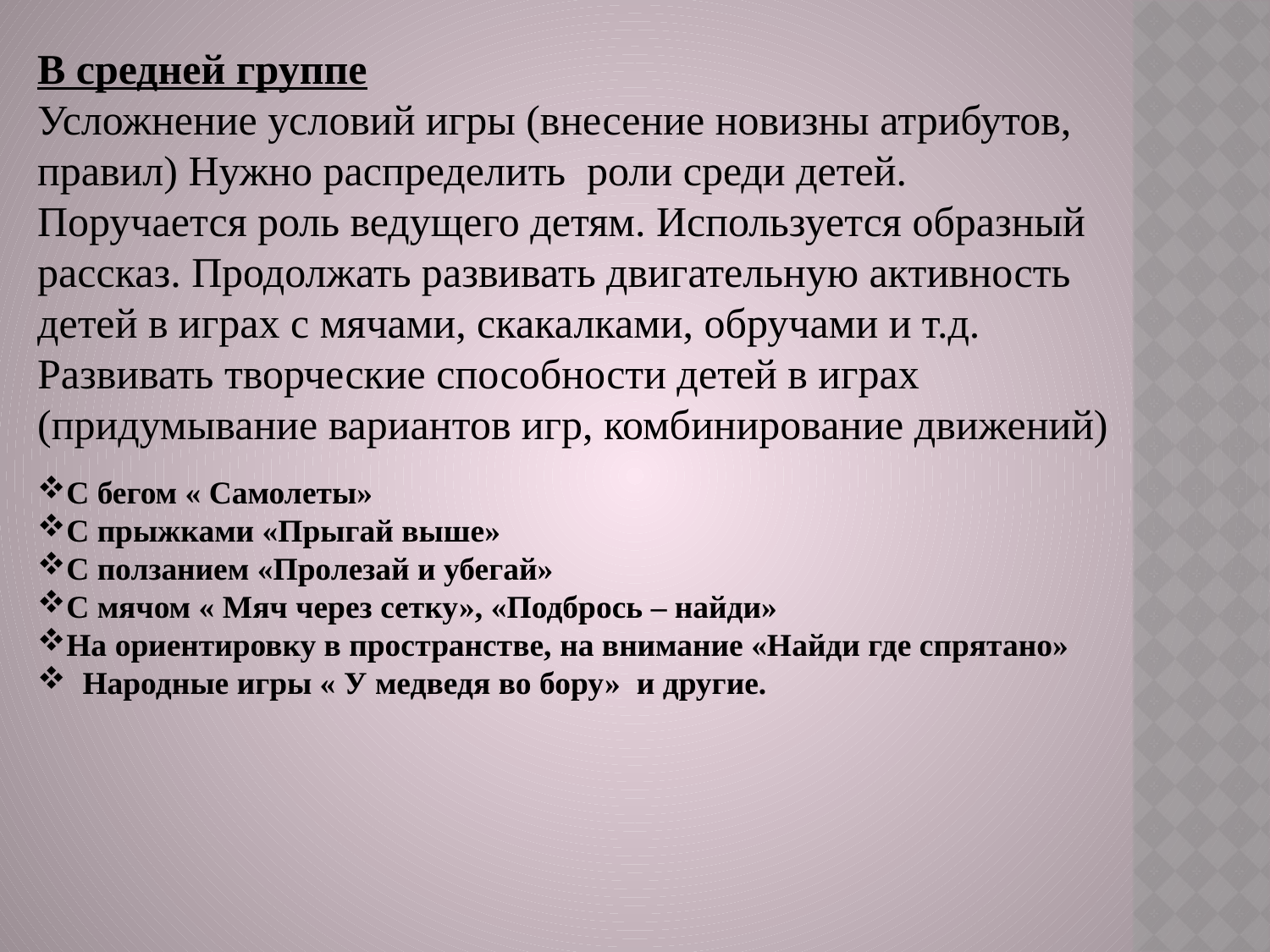

В средней группе
Усложнение условий игры (внесение новизны атрибутов, правил) Нужно распределить  роли среди детей. Поручается роль ведущего детям. Используется образный рассказ. Продолжать развивать двигательную активность детей в играх с мячами, скакалками, обручами и т.д. Развивать творческие способности детей в играх (придумывание вариантов игр, комбинирование движений)

С бегом « Самолеты»
С прыжками «Прыгай выше»
С ползанием «Пролезай и убегай»
С мячом « Мяч через сетку», «Подбрось – найди»
На ориентировку в пространстве, на внимание «Найди где спрятано»
  Народные игры « У медведя во бору»  и другие.